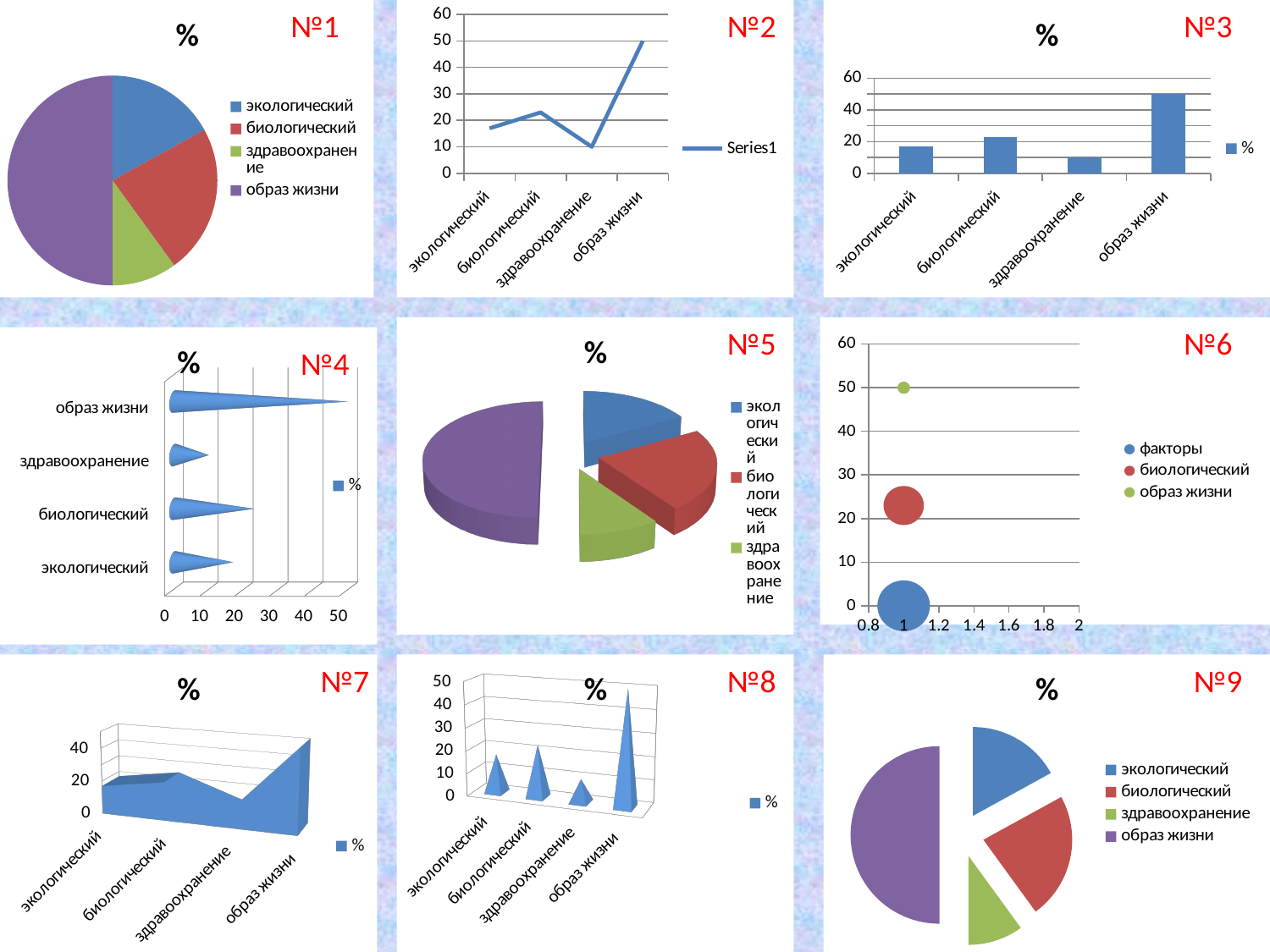

### Chart:

| Category | % |
|---|---|
| экологический  | 17.0 |
| биологический  | 23.0 |
| здравоохранение  | 10.0 |
| образ жизни  | 50.0 |
№1

### Chart

| Category |  |
|---|---|
| экологический  | 17.0 |
| биологический  | 23.0 |
| здравоохранение  | 10.0 |
| образ жизни  | 50.0 |
№2

### Chart:

| Category | % |
|---|---|
| экологический  | 17.0 |
| биологический  | 23.0 |
| здравоохранение  | 10.0 |
| образ жизни  | 50.0 |
№3

[unsupported chart]

№5

### Chart

| Category | факторы | биологический  | образ жизни  |
|---|---|---|---|
№6

[unsupported chart]

№4

[unsupported chart]

№7

[unsupported chart]

№8

### Chart:

| Category | % |
|---|---|
| экологический  | 17.0 |
| биологический  | 23.0 |
| здравоохранение  | 10.0 |
| образ жизни  | 50.0 |
№9